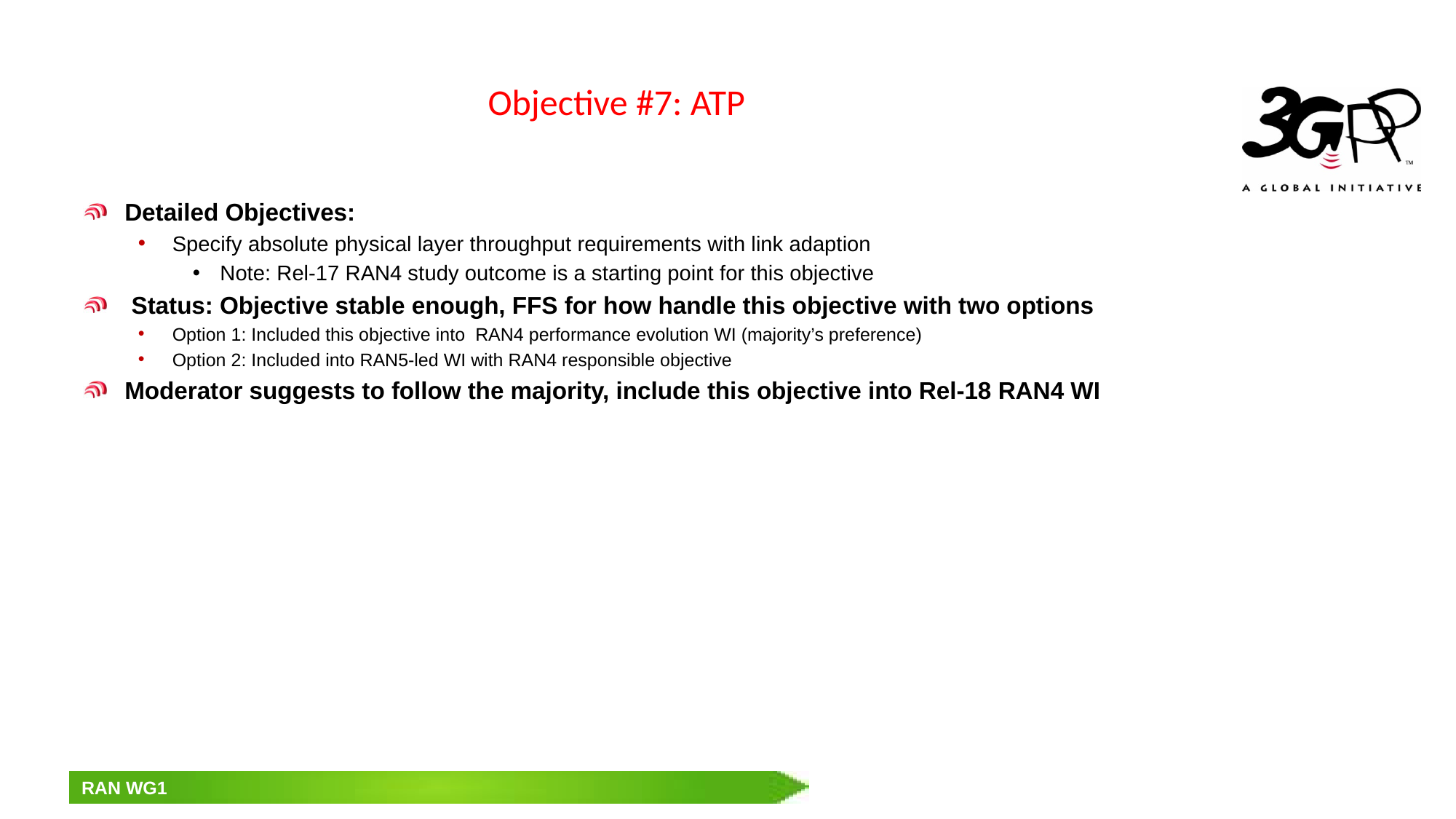

# Objective #7: ATP
Detailed Objectives:
Specify absolute physical layer throughput requirements with link adaption
Note: Rel-17 RAN4 study outcome is a starting point for this objective
 Status: Objective stable enough, FFS for how handle this objective with two options
Option 1: Included this objective into  RAN4 performance evolution WI (majority’s preference)
Option 2: Included into RAN5-led WI with RAN4 responsible objective
Moderator suggests to follow the majority, include this objective into Rel-18 RAN4 WI